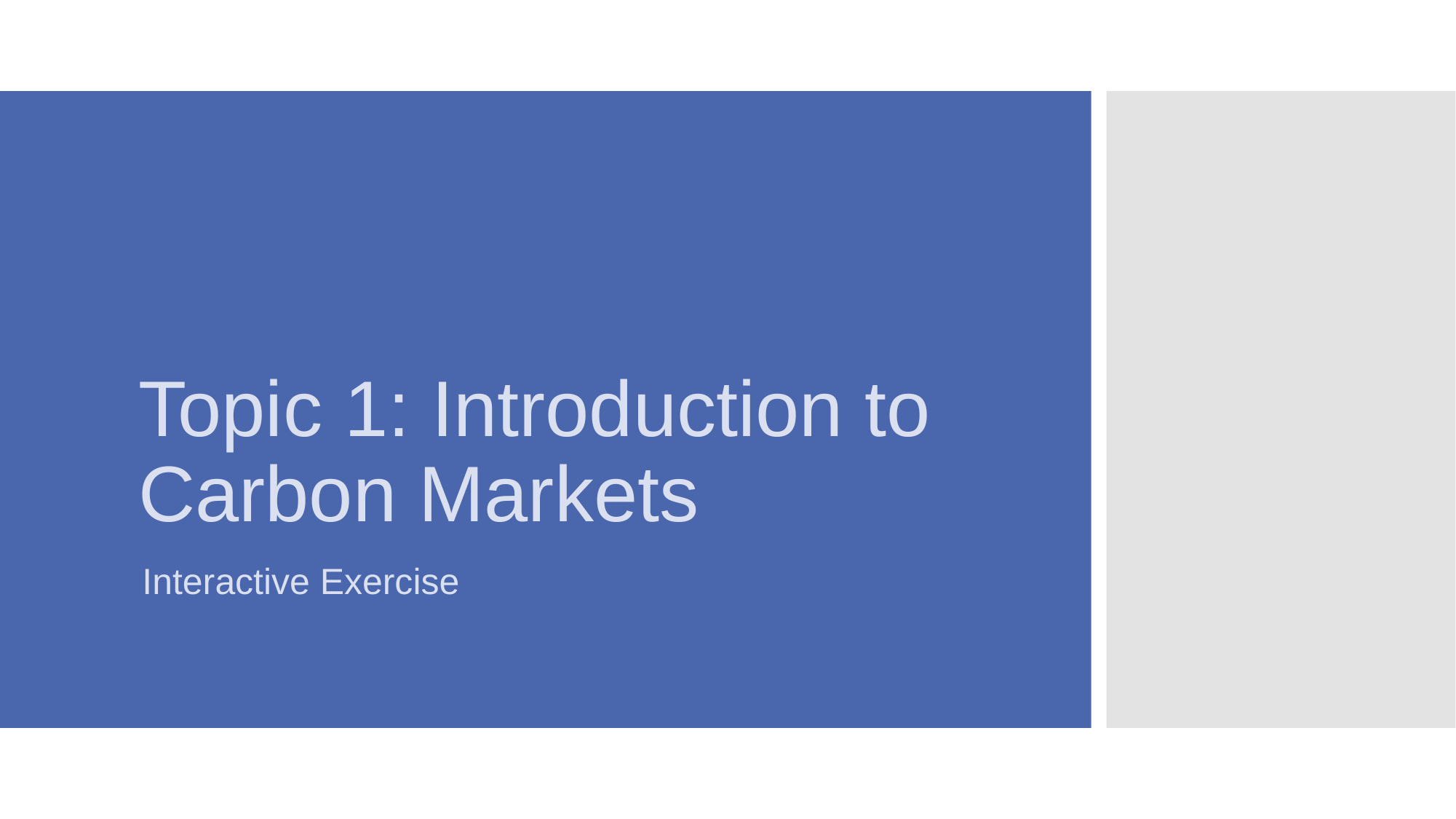

# Topic 1: Introduction to Carbon Markets
Interactive Exercise